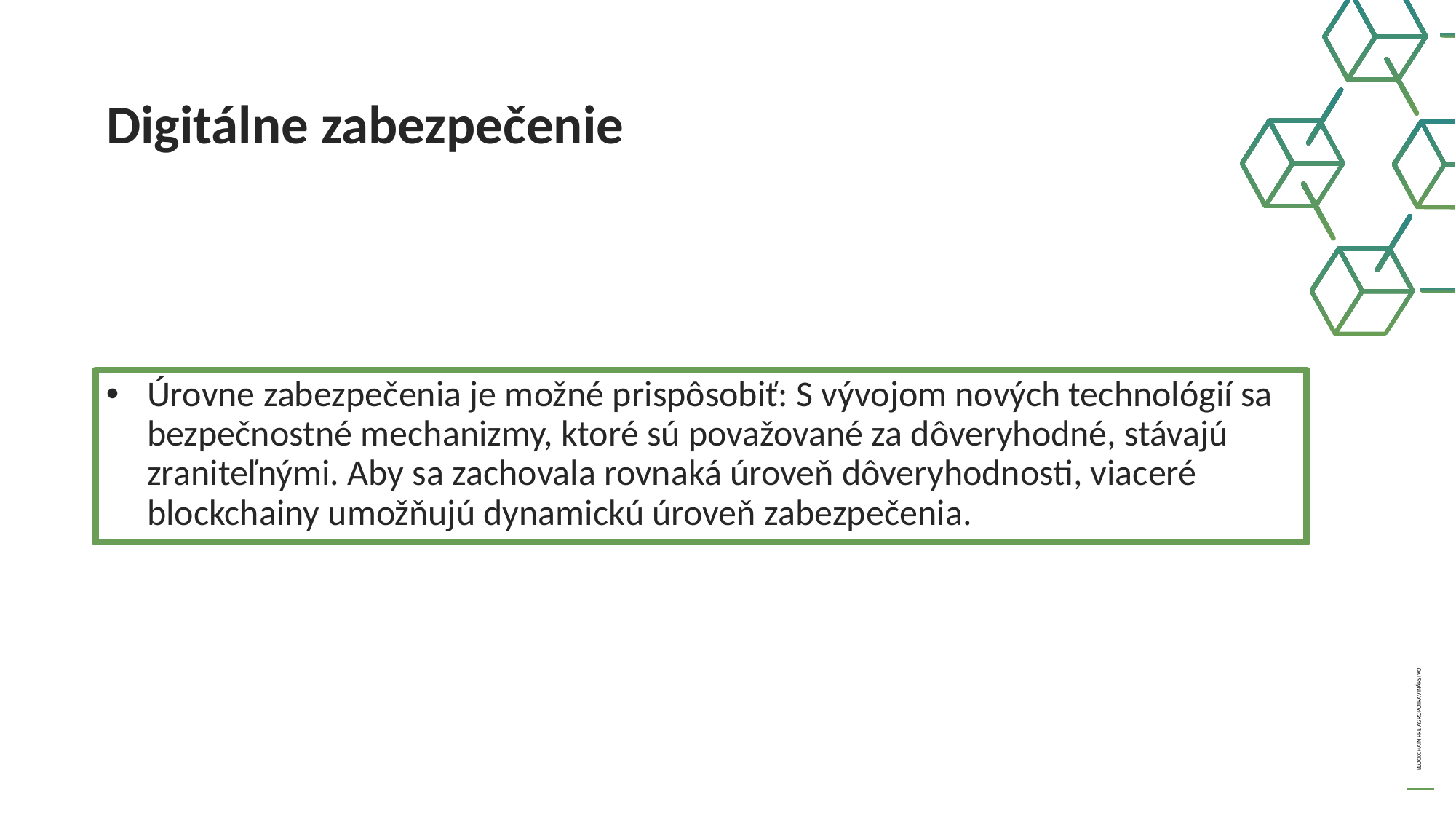

Digitálne zabezpečenie
Úrovne zabezpečenia je možné prispôsobiť: S vývojom nových technológií sa bezpečnostné mechanizmy, ktoré sú považované za dôveryhodné, stávajú zraniteľnými. Aby sa zachovala rovnaká úroveň dôveryhodnosti, viaceré blockchainy umožňujú dynamickú úroveň zabezpečenia.